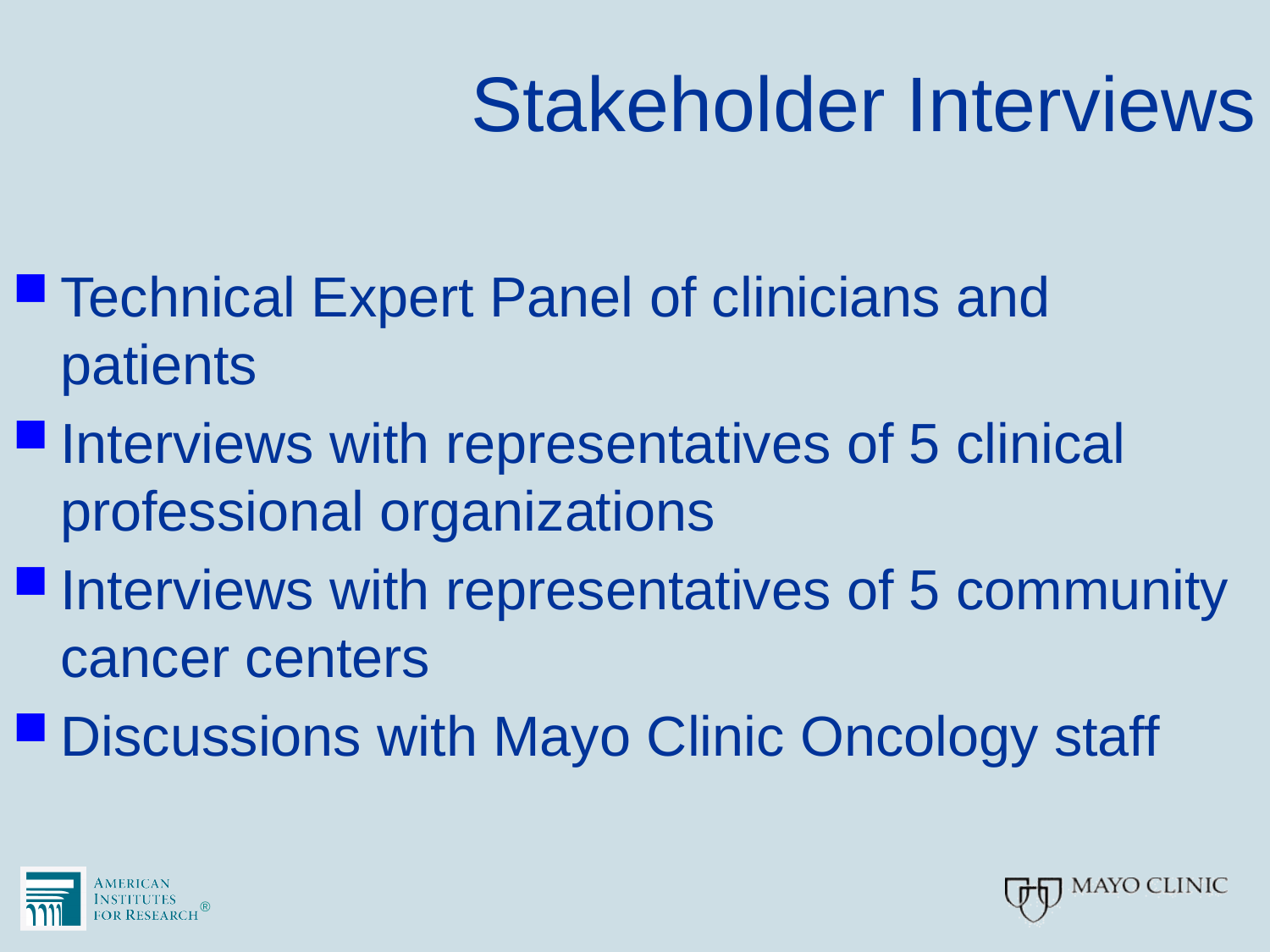

# Stakeholder Interviews
Technical Expert Panel of clinicians and patients
Interviews with representatives of 5 clinical professional organizations
Interviews with representatives of 5 community cancer centers
Discussions with Mayo Clinic Oncology staff